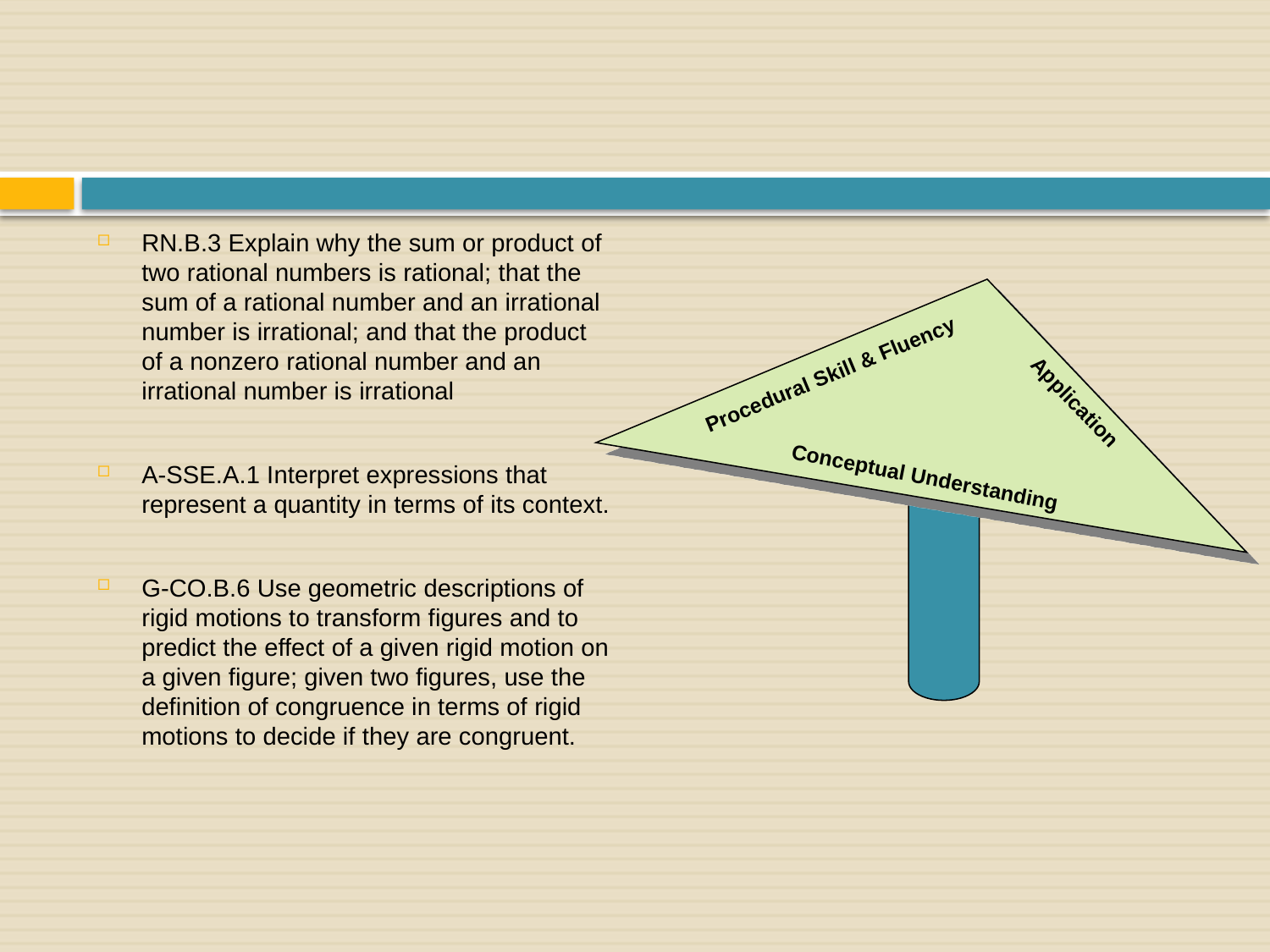

RN.B.3 Explain why the sum or product of two rational numbers is rational; that the sum of a rational number and an irrational number is irrational; and that the product of a nonzero rational number and an irrational number is irrational

A-SSE.A.1 Interpret expressions that represent a quantity in terms of its context.

G-CO.B.6 Use geometric descriptions of rigid motions to transform figures and to predict the effect of a given rigid motion on a given figure; given two figures, use the definition of congruence in terms of rigid motions to decide if they are congruent.

Procedural Skill & Fluency
Application
Conceptual Understanding